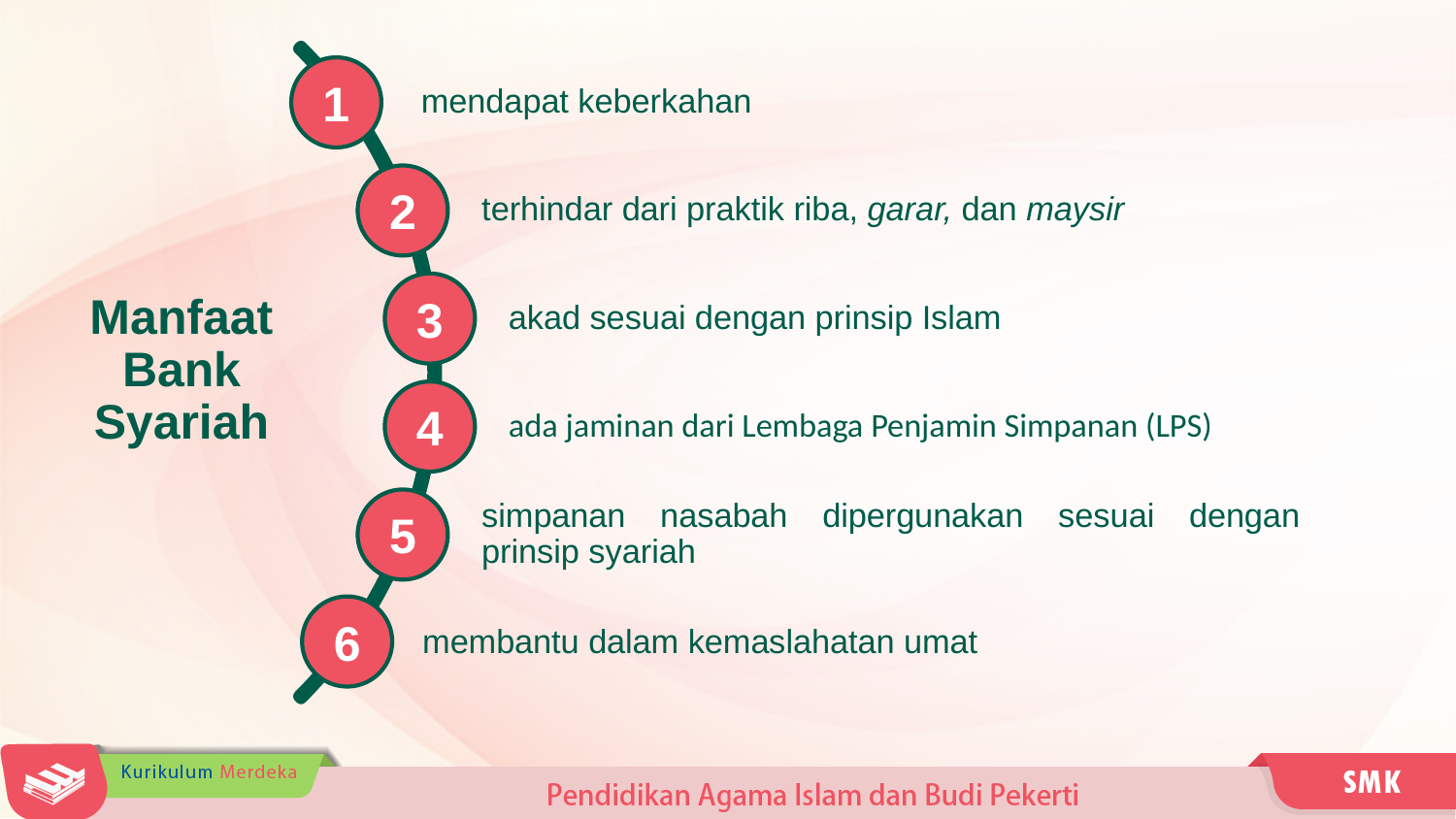

1
mendapat keberkahan
2
terhindar dari praktik riba, garar, dan maysir
3
akad sesuai dengan prinsip Islam
4
ada jaminan dari Lembaga Penjamin Simpanan (LPS)
5
simpanan nasabah dipergunakan sesuai dengan prinsip syariah
6
membantu dalam kemaslahatan umat
Manfaat Bank Syariah